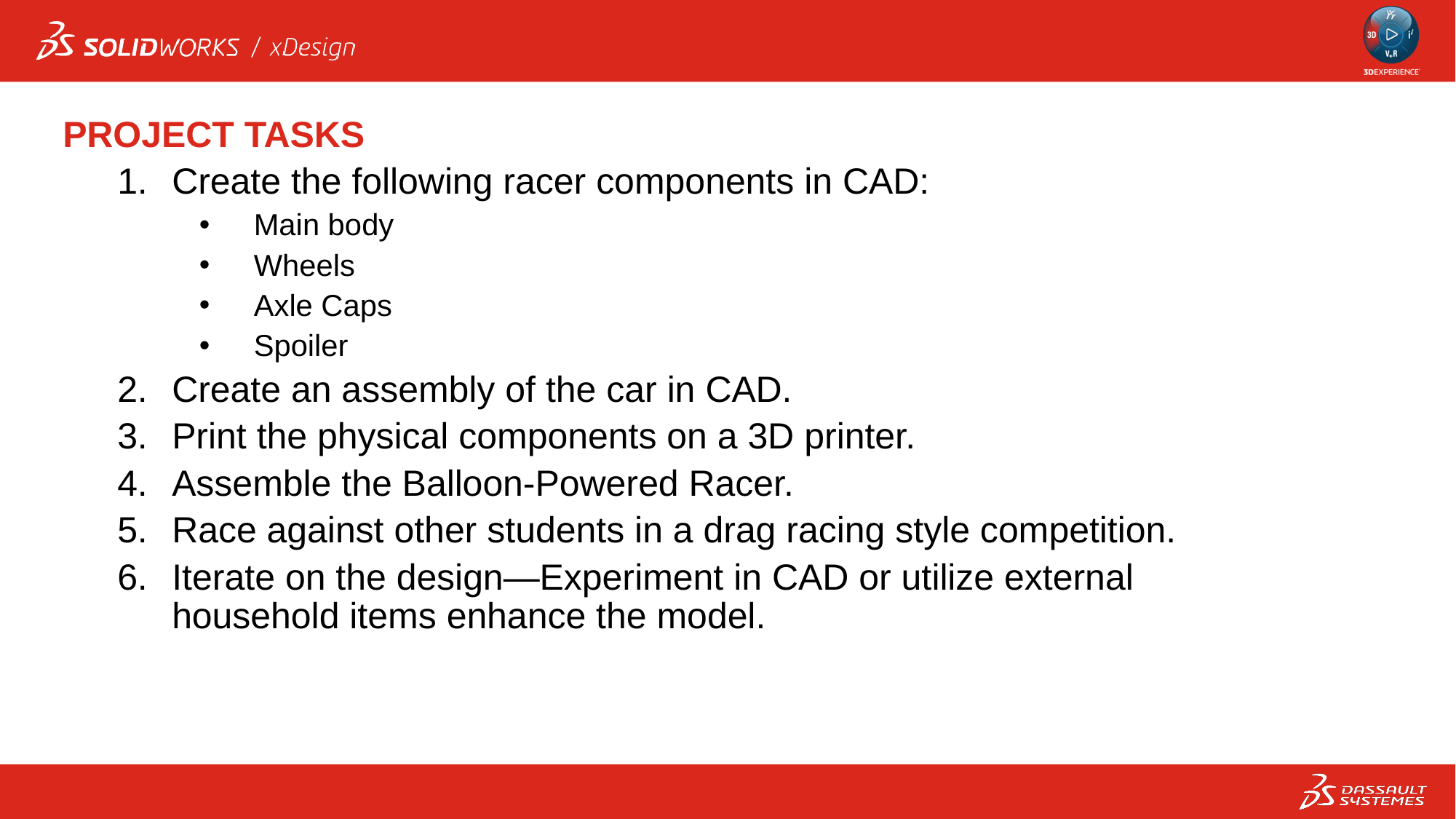

PROJECT TASKS
Create the following racer components in CAD:
Main body
Wheels
Axle Caps
Spoiler
Create an assembly of the car in CAD.
Print the physical components on a 3D printer.
Assemble the Balloon-Powered Racer.
Race against other students in a drag racing style competition.
Iterate on the design—Experiment in CAD or utilize external household items enhance the model.